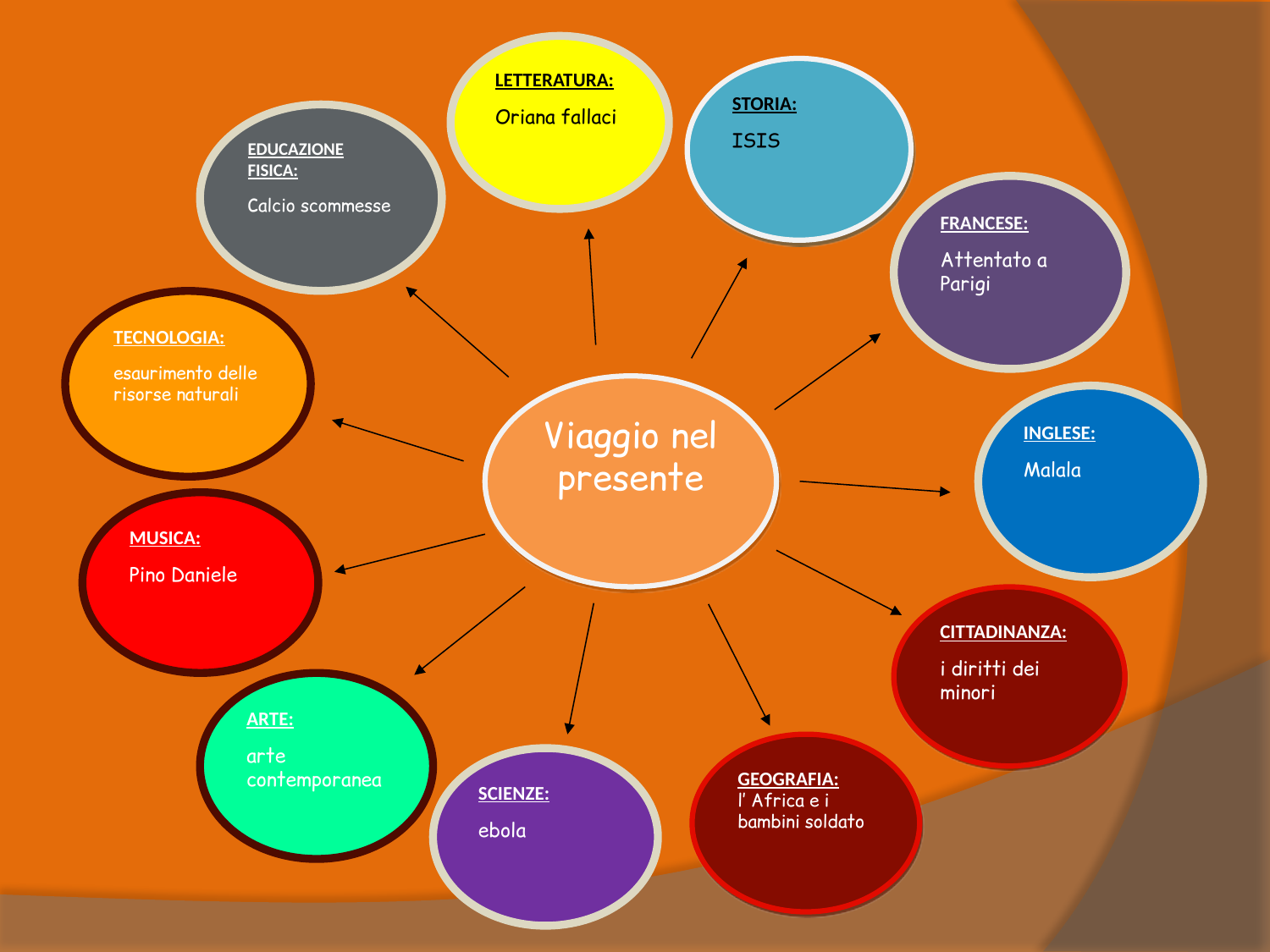

LETTERATURA:
Oriana fallaci
STORIA:
ISIS
EDUCAZIONE FISICA:
Calcio scommesse
FRANCESE:
Attentato a Parigi
TECNOLOGIA:
esaurimento delle risorse naturali
Viaggio nel presente
INGLESE:
Malala
MUSICA:
Pino Daniele

CITTADINANZA:
i diritti dei minori
ARTE:
arte contemporanea

GEOGRAFIA:
l’ Africa e i bambini soldato
SCIENZE:
ebola